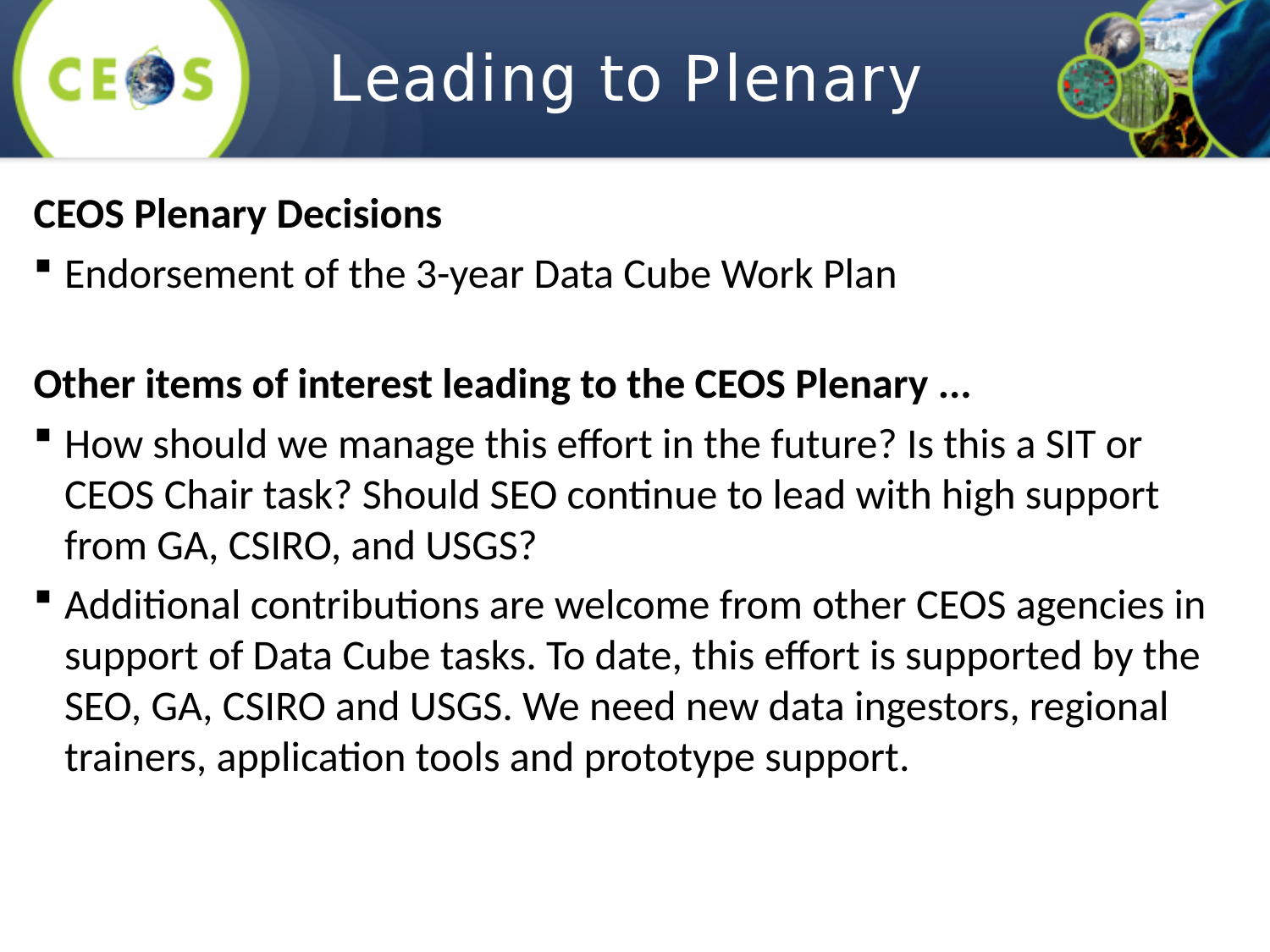

# Leading to Plenary
CEOS Plenary Decisions
Endorsement of the 3-year Data Cube Work Plan
Other items of interest leading to the CEOS Plenary ...
How should we manage this effort in the future? Is this a SIT or CEOS Chair task? Should SEO continue to lead with high support from GA, CSIRO, and USGS?
Additional contributions are welcome from other CEOS agencies in support of Data Cube tasks. To date, this effort is supported by the SEO, GA, CSIRO and USGS. We need new data ingestors, regional trainers, application tools and prototype support.